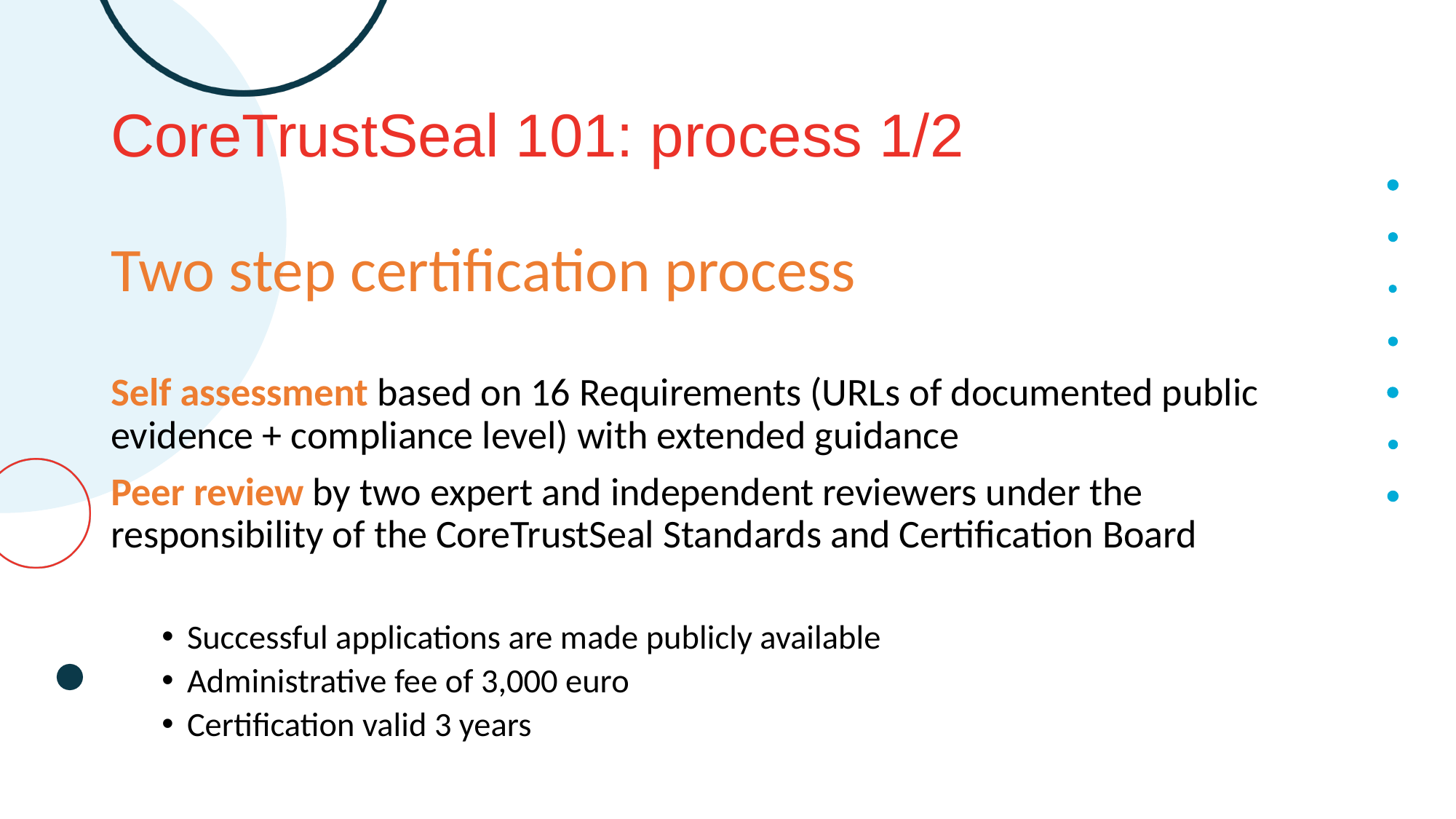

# CoreTrustSeal 101: process 1/2
Two step certification process

Self assessment based on 16 Requirements (URLs of documented public evidence + compliance level) with extended guidance
Peer review by two expert and independent reviewers under the responsibility of the CoreTrustSeal Standards and Certification Board

Successful applications are made publicly available
Administrative fee of 3,000 euro
Certification valid 3 years